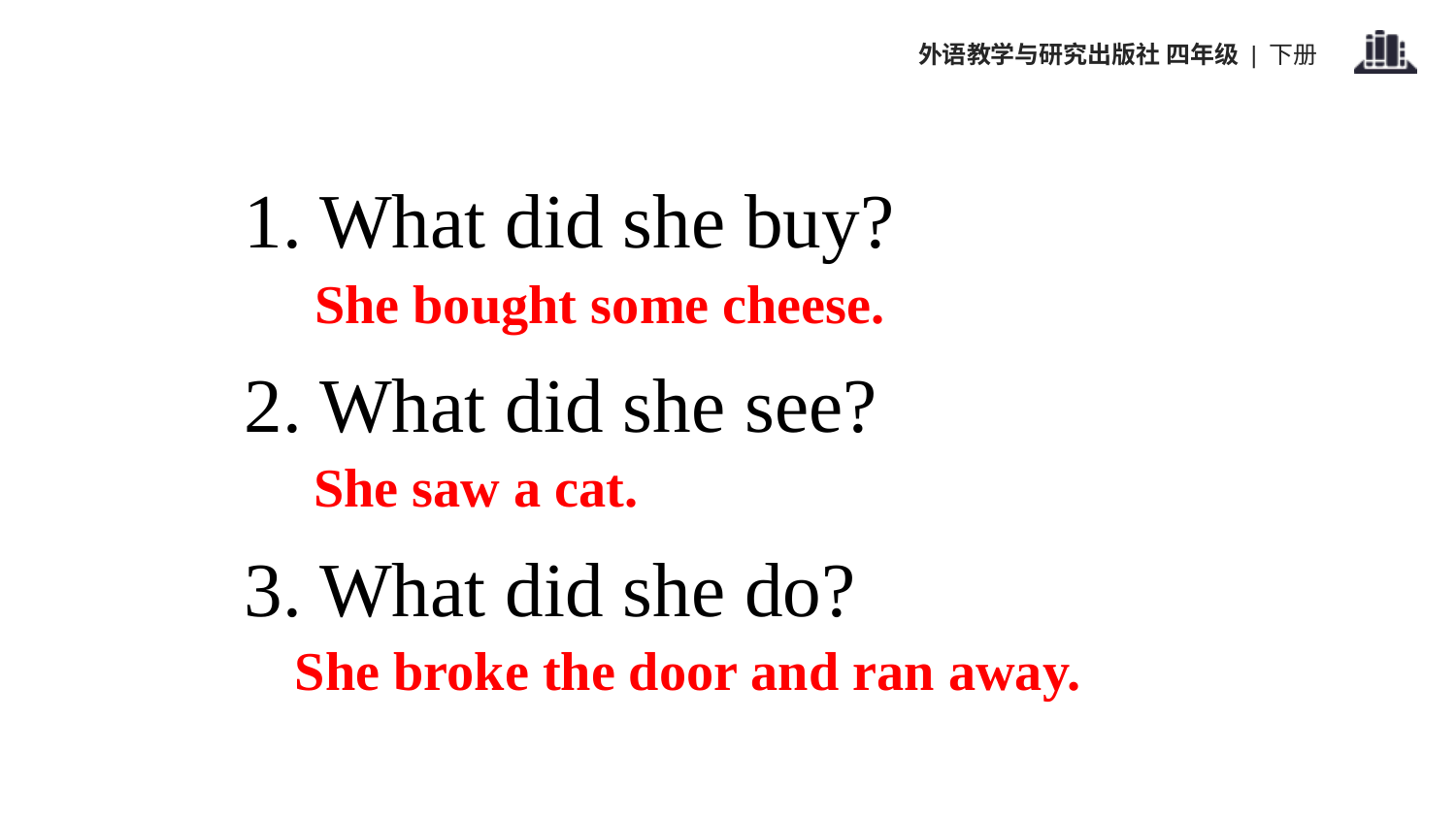

1. What did she buy?

2. What did she see?

3. What did she do?

She bought some cheese.
She saw a cat.
She broke the door and ran away.